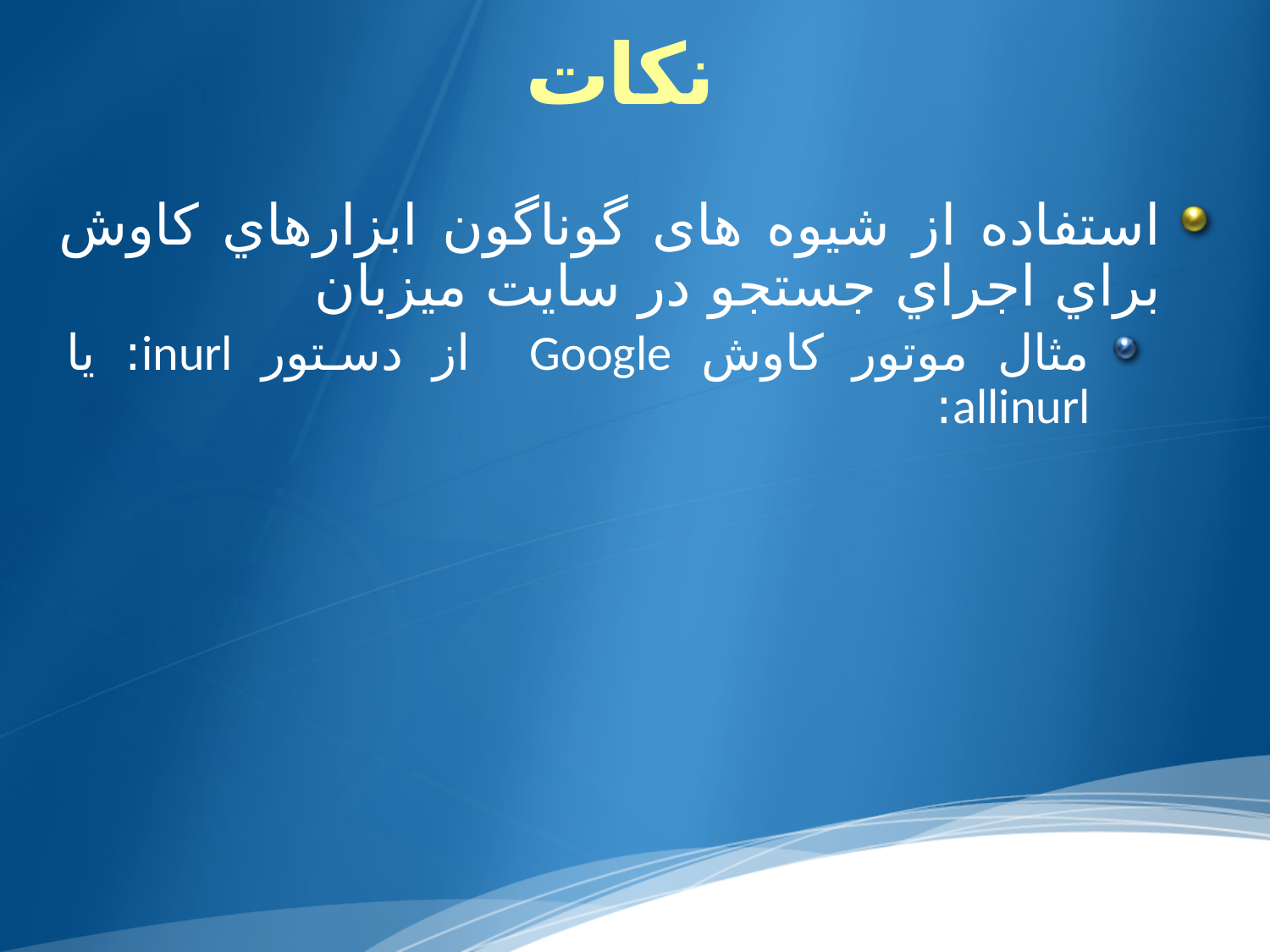

# نکات
استفاده از شیوه های گوناگون ابزارهاي کاوش براي اجراي جستجو در سايت ميزبان
مثال موتور کاوش Google  از دستور inurl: يا allinurl: